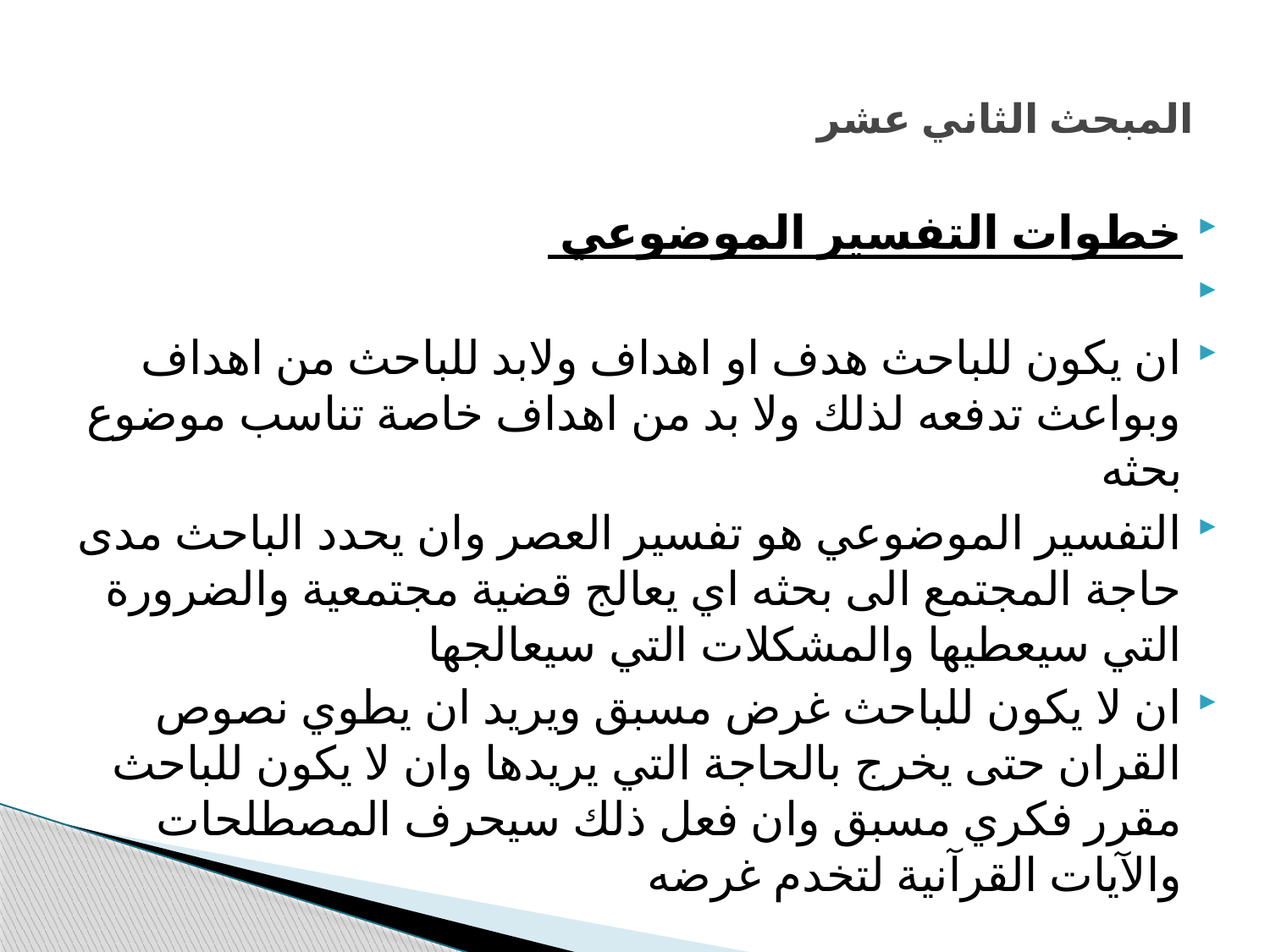

# المبحث الثاني عشر
خطوات التفسير الموضوعي

ان يكون للباحث هدف او اهداف ولابد للباحث من اهداف وبواعث تدفعه لذلك ولا بد من اهداف خاصة تناسب موضوع بحثه
التفسير الموضوعي هو تفسير العصر وان يحدد الباحث مدى حاجة المجتمع الى بحثه اي يعالج قضية مجتمعية والضرورة التي سيعطيها والمشكلات التي سيعالجها
ان لا يكون للباحث غرض مسبق ويريد ان يطوي نصوص القران حتى يخرج بالحاجة التي يريدها وان لا يكون للباحث مقرر فكري مسبق وان فعل ذلك سيحرف المصطلحات والآيات القرآنية لتخدم غرضه